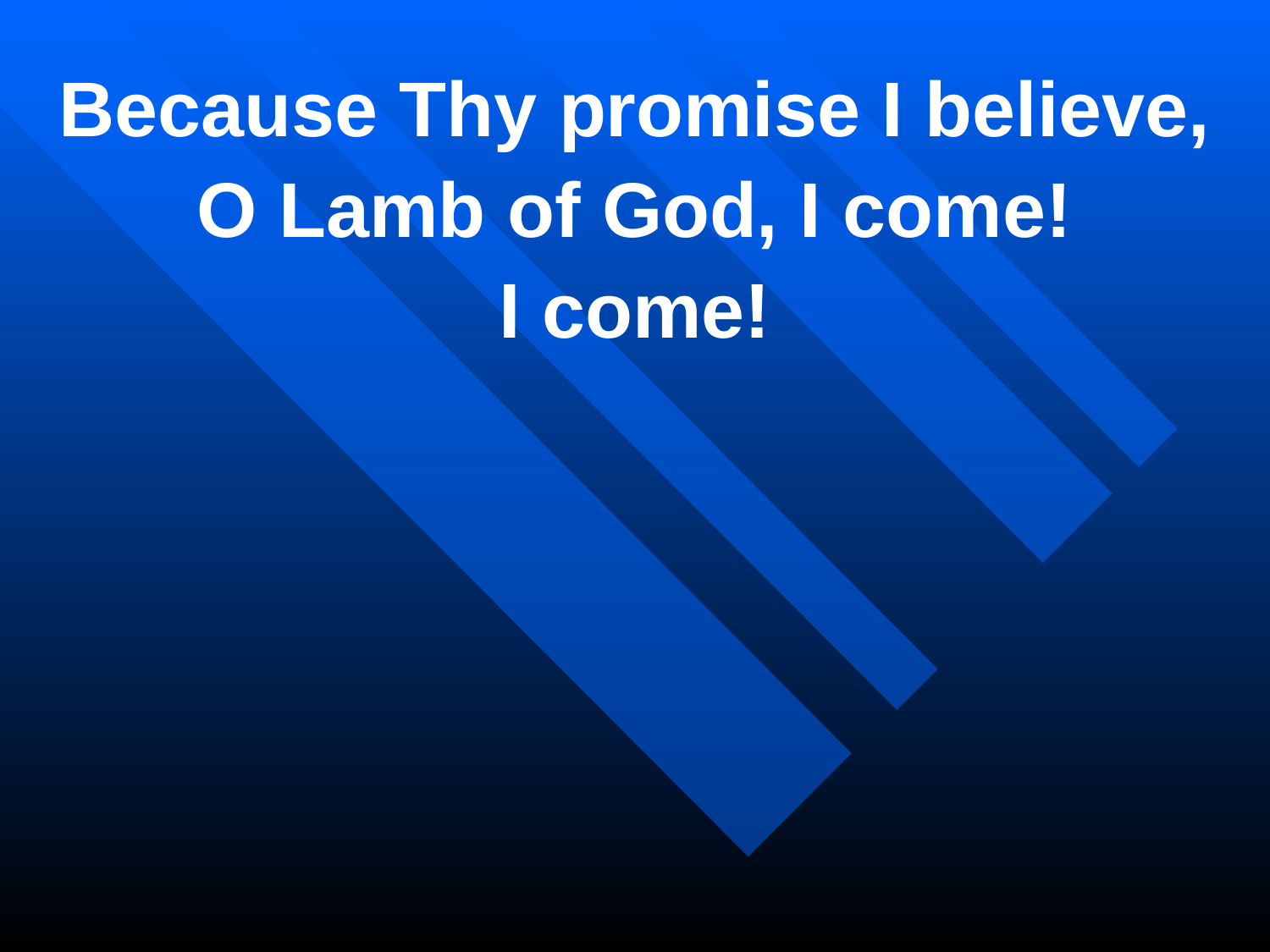

Because Thy promise I believe,
O Lamb of God, I come!
I come!